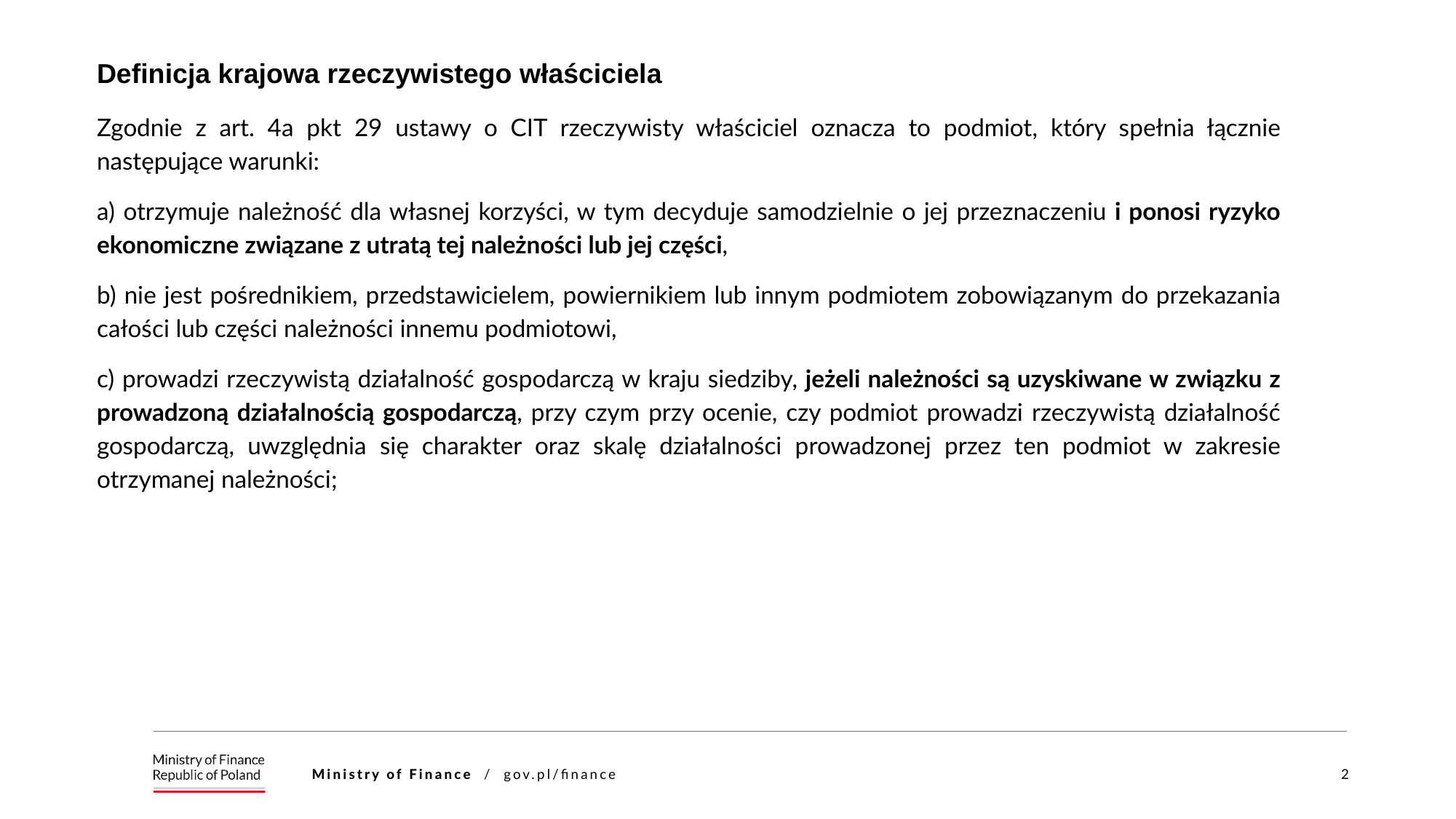

Definicja krajowa rzeczywistego właściciela
Zgodnie z art. 4a pkt 29 ustawy o CIT rzeczywisty właściciel oznacza to podmiot, który spełnia łącznie następujące warunki:
a) otrzymuje należność dla własnej korzyści, w tym decyduje samodzielnie o jej przeznaczeniu i ponosi ryzyko ekonomiczne związane z utratą tej należności lub jej części,
b) nie jest pośrednikiem, przedstawicielem, powiernikiem lub innym podmiotem zobowiązanym do przekazania całości lub części należności innemu podmiotowi,
c) prowadzi rzeczywistą działalność gospodarczą w kraju siedziby, jeżeli należności są uzyskiwane w związku z prowadzoną działalnością gospodarczą, przy czym przy ocenie, czy podmiot prowadzi rzeczywistą działalność gospodarczą, uwzględnia się charakter oraz skalę działalności prowadzonej przez ten podmiot w zakresie otrzymanej należności;